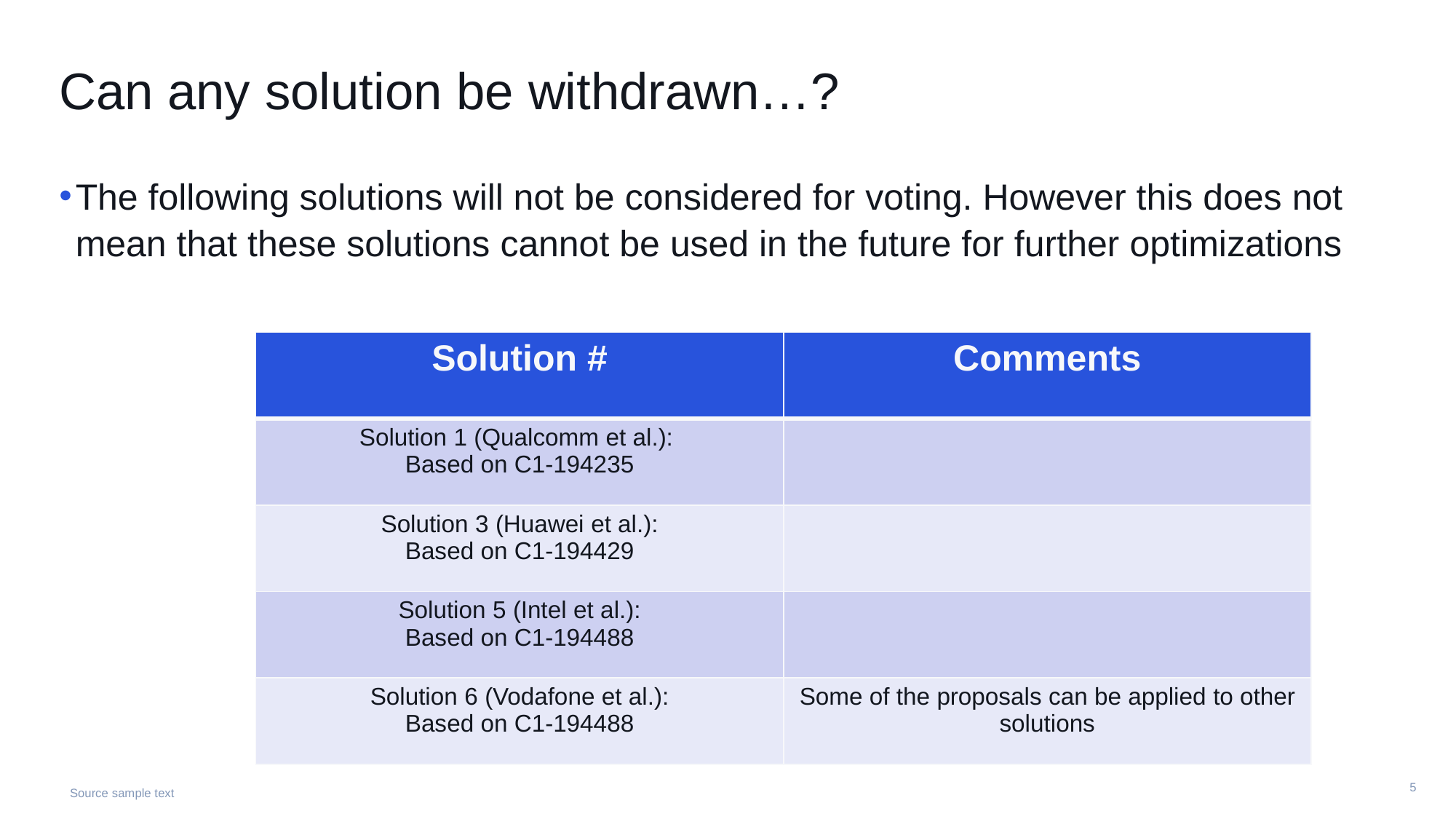

# Can any solution be withdrawn…?
The following solutions will not be considered for voting. However this does not mean that these solutions cannot be used in the future for further optimizations
| Solution # | Comments |
| --- | --- |
| Solution 1 (Qualcomm et al.): Based on C1-194235 |  |
| Solution 3 (Huawei et al.): Based on C1-194429 |  |
| Solution 5 (Intel et al.): Based on C1-194488 |  |
| Solution 6 (Vodafone et al.): Based on C1-194488 | Some of the proposals can be applied to other solutions |
Source sample text